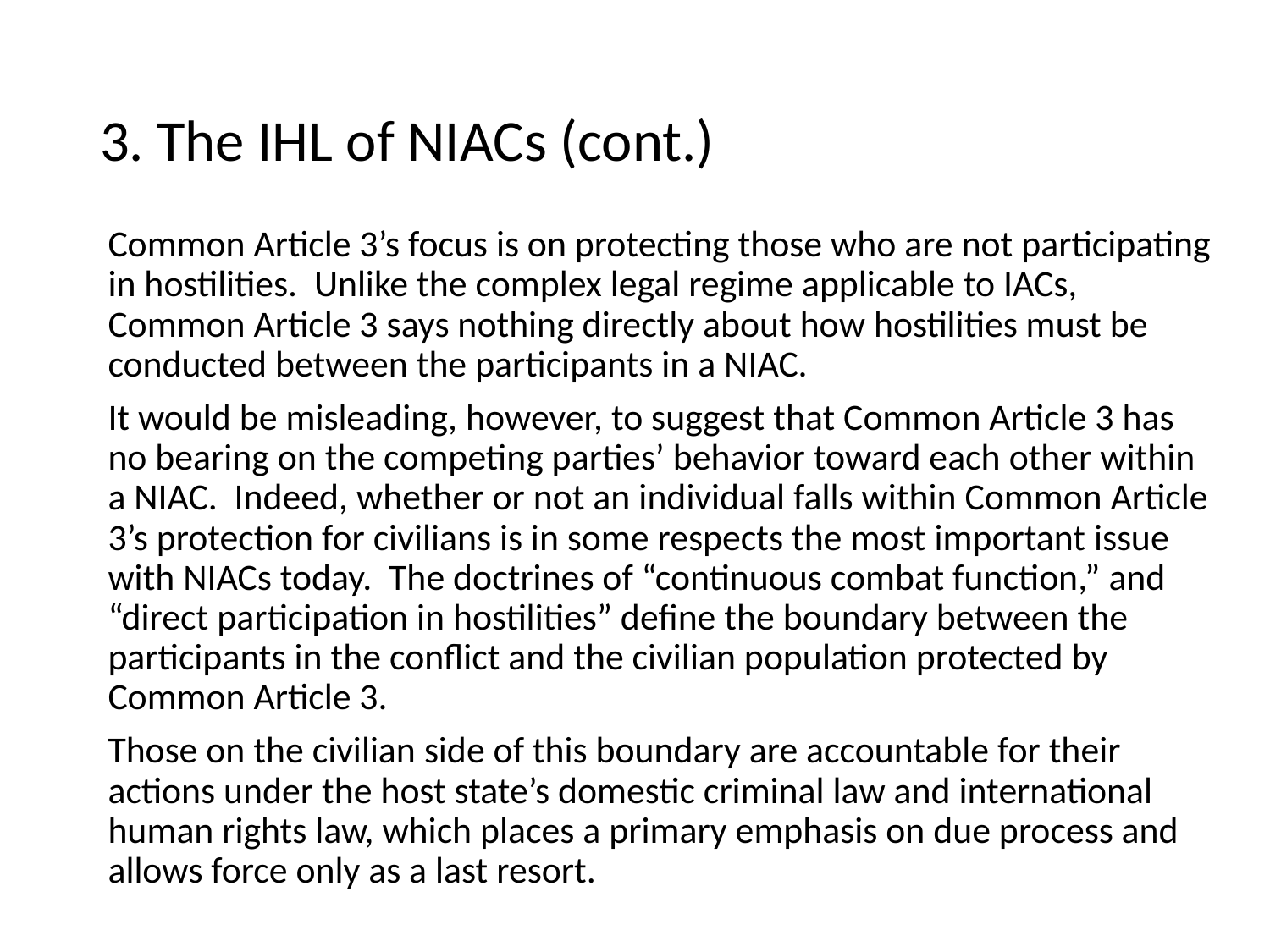

# 3. The IHL of NIACs (cont.)
Common Article 3’s focus is on protecting those who are not participating in hostilities.  Unlike the complex legal regime applicable to IACs, Common Article 3 says nothing directly about how hostilities must be conducted between the participants in a NIAC.
It would be misleading, however, to suggest that Common Article 3 has no bearing on the competing parties’ behavior toward each other within a NIAC.  Indeed, whether or not an individual falls within Common Article 3’s protection for civilians is in some respects the most important issue with NIACs today.  The doctrines of “continuous combat function,” and “direct participation in hostilities” define the boundary between the participants in the conflict and the civilian population protected by Common Article 3.
Those on the civilian side of this boundary are accountable for their actions under the host state’s domestic criminal law and international human rights law, which places a primary emphasis on due process and allows force only as a last resort.